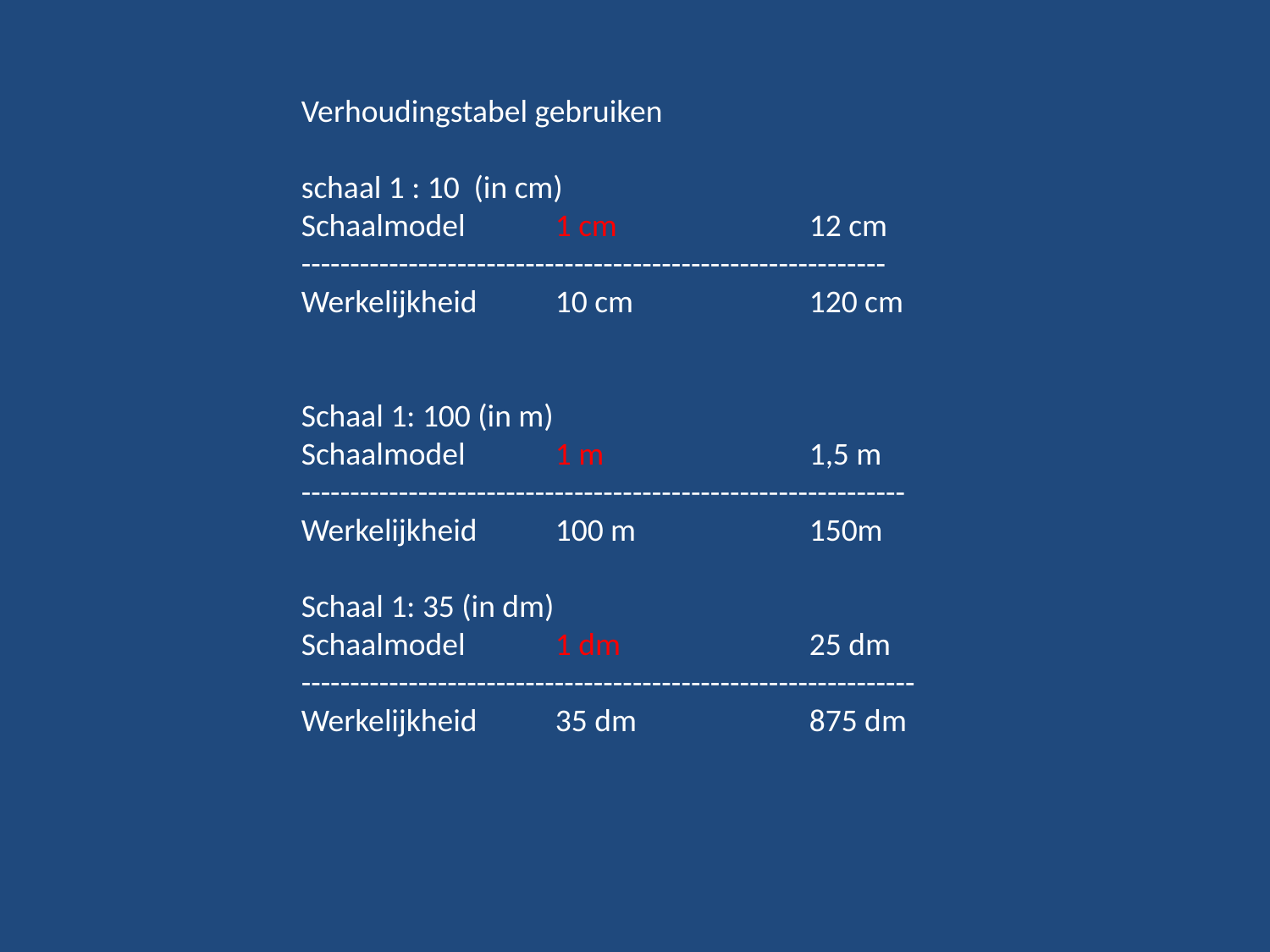

Verhoudingstabel gebruiken

schaal 1 : 10  (in cm)
Schaalmodel 	1 cm		12 cm
------------------------------------------------------------
Werkelijkheid	10 cm 		120 cm

Schaal 1: 100 (in m)
Schaalmodel 	1 m		1,5 m
--------------------------------------------------------------
Werkelijkheid 	100 m		150m

Schaal 1: 35 (in dm)
Schaalmodel 	1 dm 		25 dm
---------------------------------------------------------------
Werkelijkheid 	35 dm		875 dm